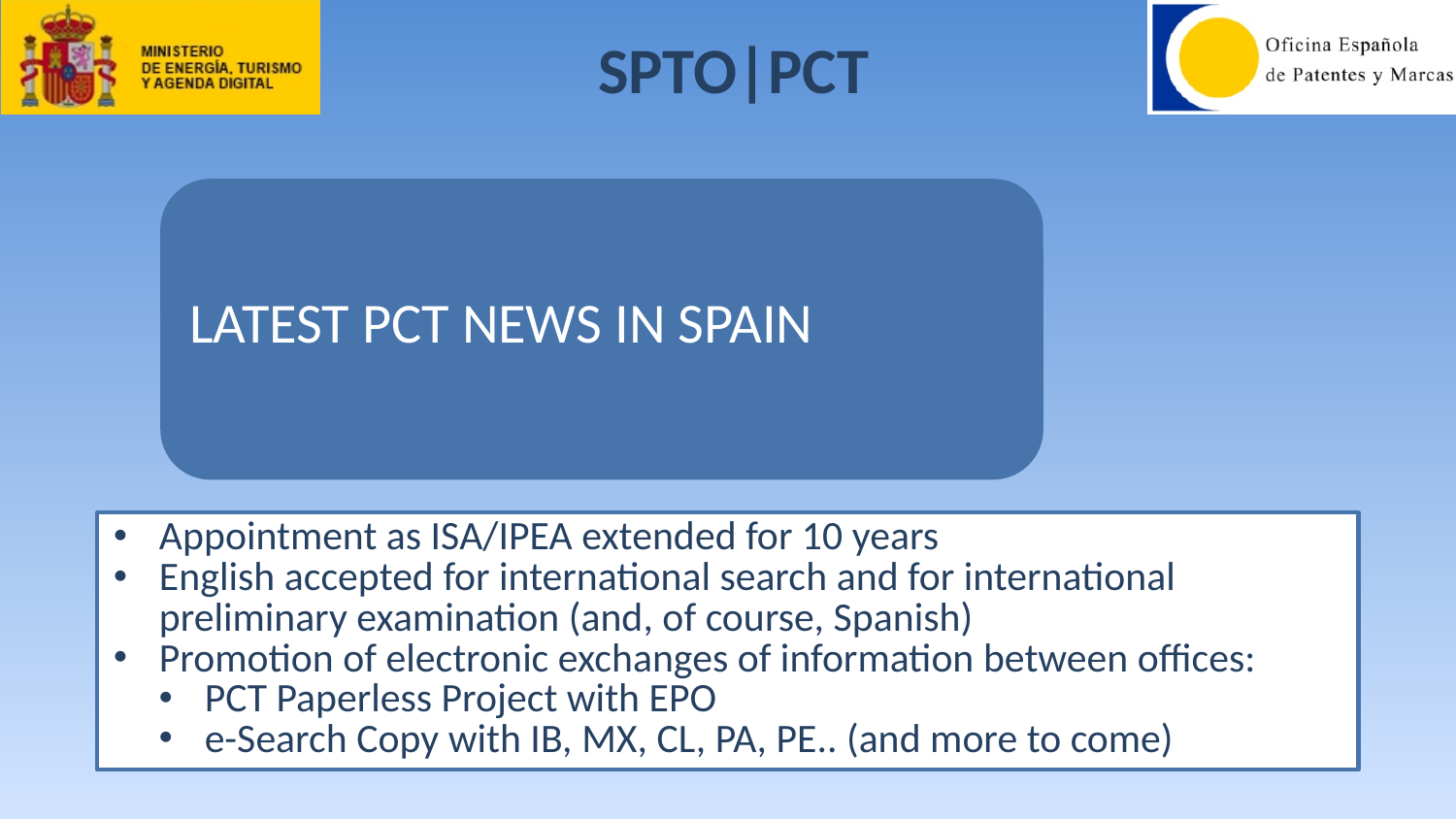

# SPTO|PCT
LATEST PCT NEWS IN SPAIN
Appointment as ISA/IPEA extended for 10 years
Promotion of electronic exchanges of information between offices:
PCT Paperless Project with EPO
e-Search Copy with IB, MX, CL, PA, PE.. (and more to come)
English accepted for international search and for international preliminary examination (and, of course, Spanish)